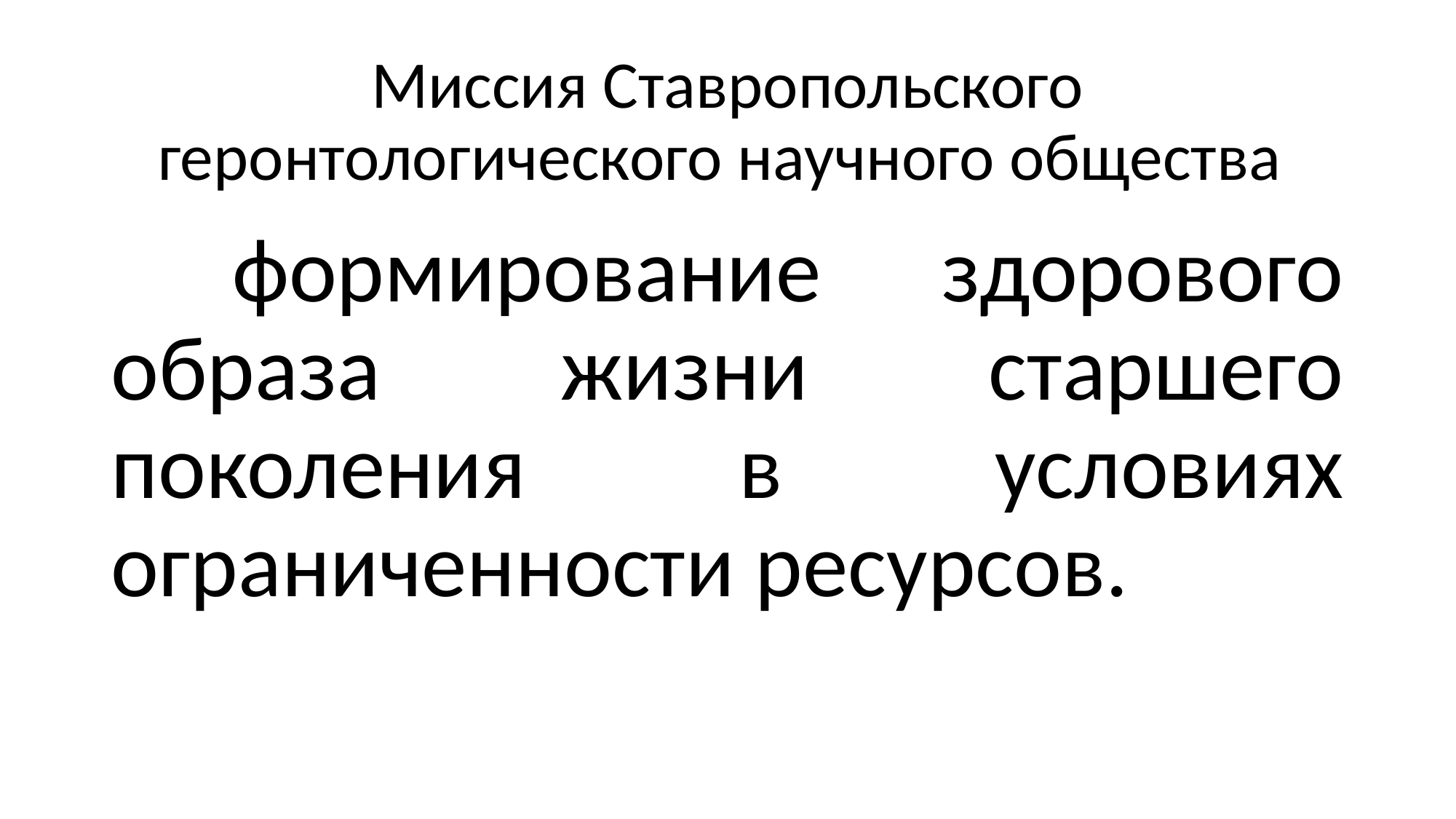

# Миссия Ставропольского геронтологического научного общества
 формирование здорового образа жизни старшего поколения в условиях ограниченности ресурсов.